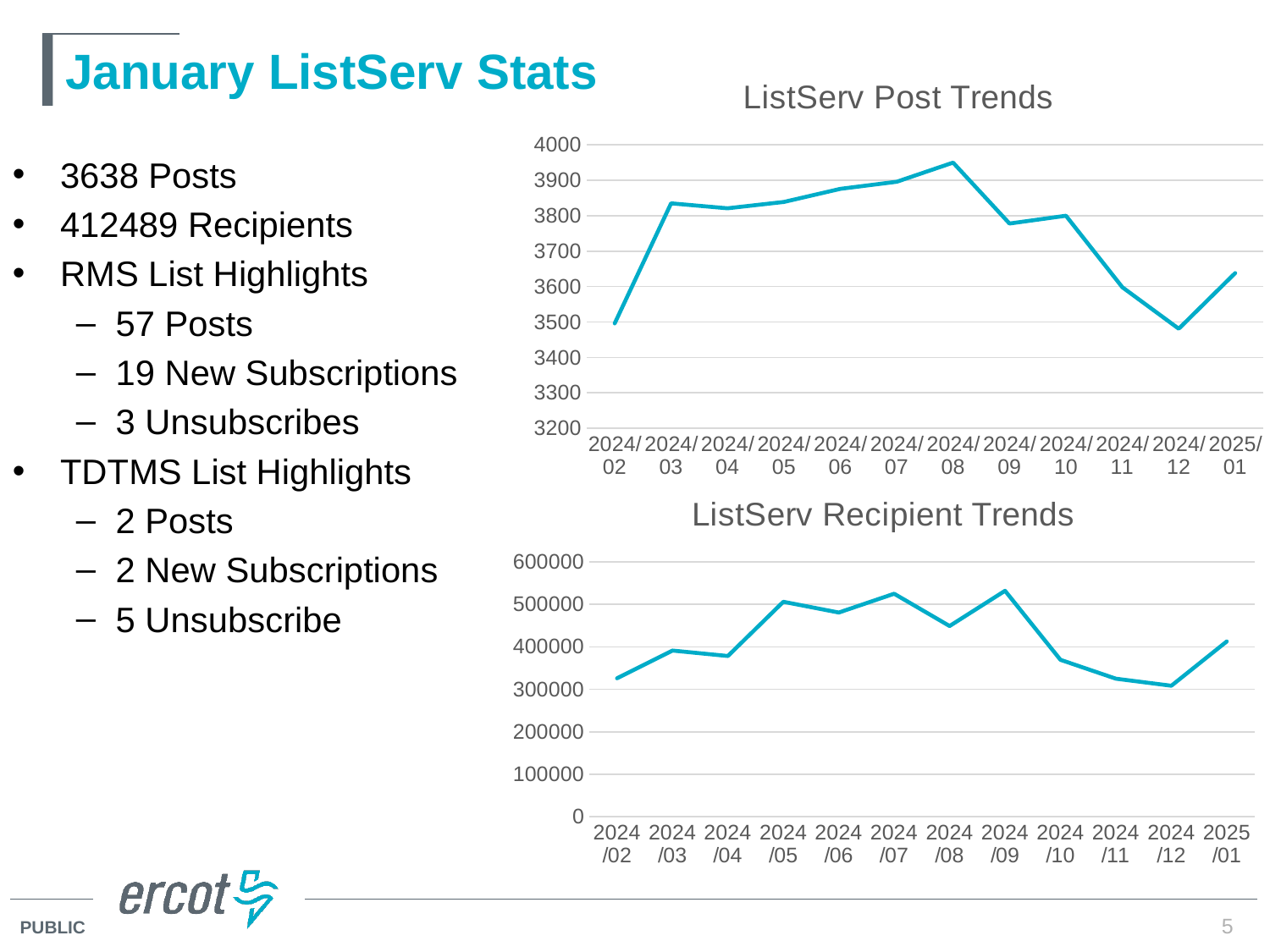

# January ListServ Stats

### Chart: ListServ Post Trends

| Category | Series 2 |
|---|---|
| 2024/02 | 3496.0 |
| 2024/03 | 3835.0 |
| 2024/04 | 3821.0 |
| 2024/05 | 3839.0 |
| 2024/06 | 3876.0 |
| 2024/07 | 3896.0 |
| 2024/08 | 3950.0 |
| 2024/09 | 3778.0 |
| 2024/10 | 3800.0 |
| 2024/11 | 3598.0 |
| 2024/12 | 3481.0 |
| 2025/01 | 3638.0 |
3638 Posts
412489 Recipients
RMS List Highlights
57 Posts
19 New Subscriptions
3 Unsubscribes
TDTMS List Highlights
2 Posts
2 New Subscriptions
5 Unsubscribe

### Chart: ListServ Recipient Trends

| Category | Series 2 |
|---|---|
| 2024/02 | 325727.0 |
| 2024/03 | 391033.0 |
| 2024/04 | 378310.0 |
| 2024/05 | 505788.0 |
| 2024/06 | 480493.0 |
| 2024/07 | 524774.0 |
| 2024/08 | 448774.0 |
| 2024/09 | 531670.0 |
| 2024/10 | 369309.0 |
| 2024/11 | 324810.0 |
| 2024/12 | 308225.0 |
| 2025/01 | 412489.0 |
5